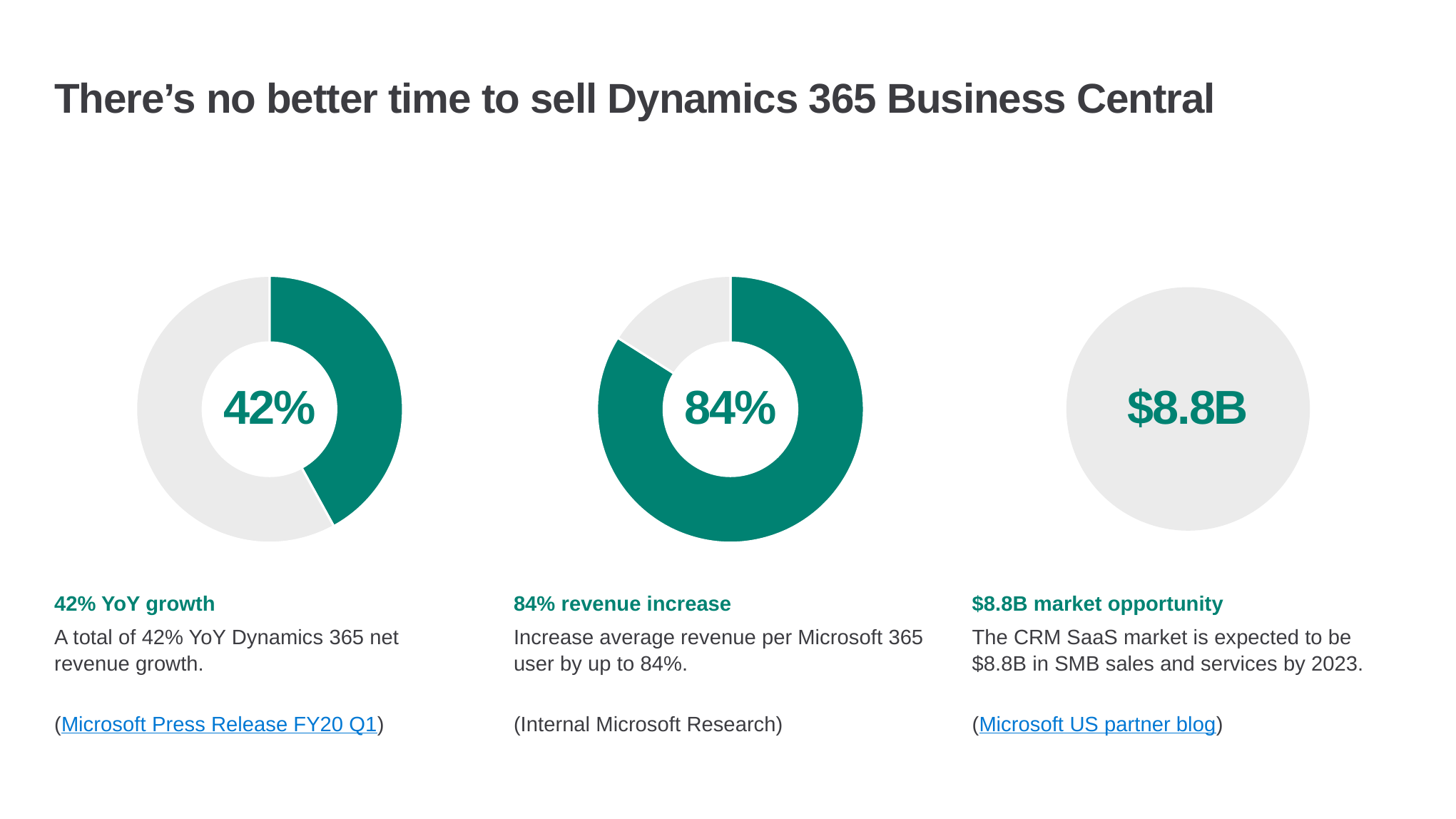

# There’s no better time to sell Dynamics 365 Business Central

### Chart

| Category | Percentage |
|---|---|
| number | 42.0 |
| less 100 | 58.0 |

### Chart

| Category | Percentage |
|---|---|
| number | 84.0 |
| less 100 | 16.0 |
$8.8B
42%
84%
42% YoY growth
A total of 42% YoY Dynamics 365 net
revenue growth.
(Microsoft Press Release FY20 Q1)
84% revenue increase
Increase average revenue per Microsoft 365 user by up to 84%.
(Internal Microsoft Research)

$8.8B market opportunity
The CRM SaaS market is expected to be
$8.8B in SMB sales and services by 2023.
(Microsoft US partner blog)